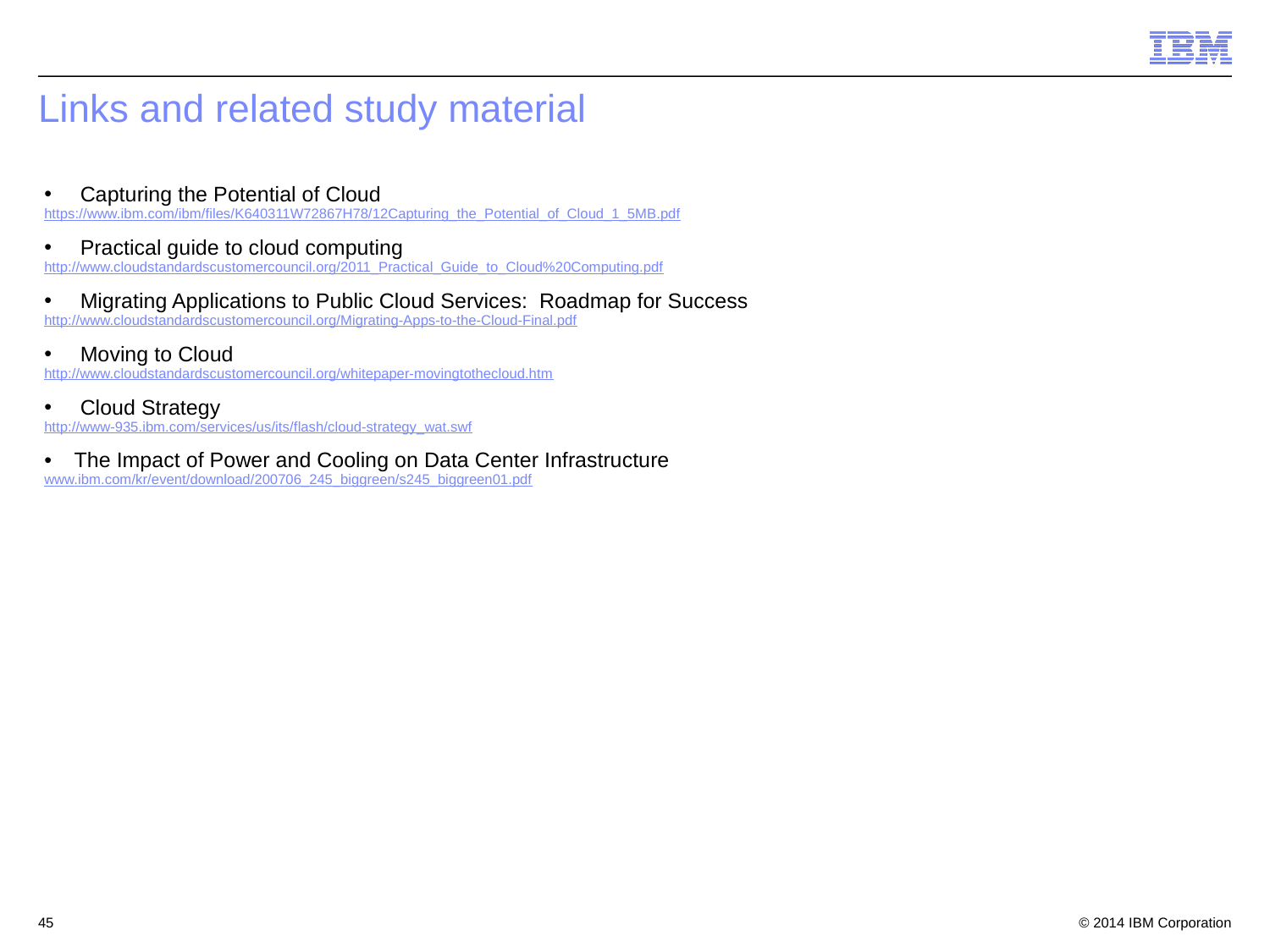

# Links and related study material
 Capturing the Potential of Cloud
https://www.ibm.com/ibm/files/K640311W72867H78/12Capturing_the_Potential_of_Cloud_1_5MB.pdf

 Practical guide to cloud computing
http://www.cloudstandardscustomercouncil.org/2011_Practical_Guide_to_Cloud%20Computing.pdf

 Migrating Applications to Public Cloud Services:  Roadmap for Success
http://www.cloudstandardscustomercouncil.org/Migrating-Apps-to-the-Cloud-Final.pdf

 Moving to Cloud
http://www.cloudstandardscustomercouncil.org/whitepaper-movingtothecloud.htm

 Cloud Strategy
http://www-935.ibm.com/services/us/its/flash/cloud-strategy_wat.swf

The Impact of Power and Cooling on Data Center Infrastructure
www.ibm.com/kr/event/download/200706_245_biggreen/s245_biggreen01.pdf
45